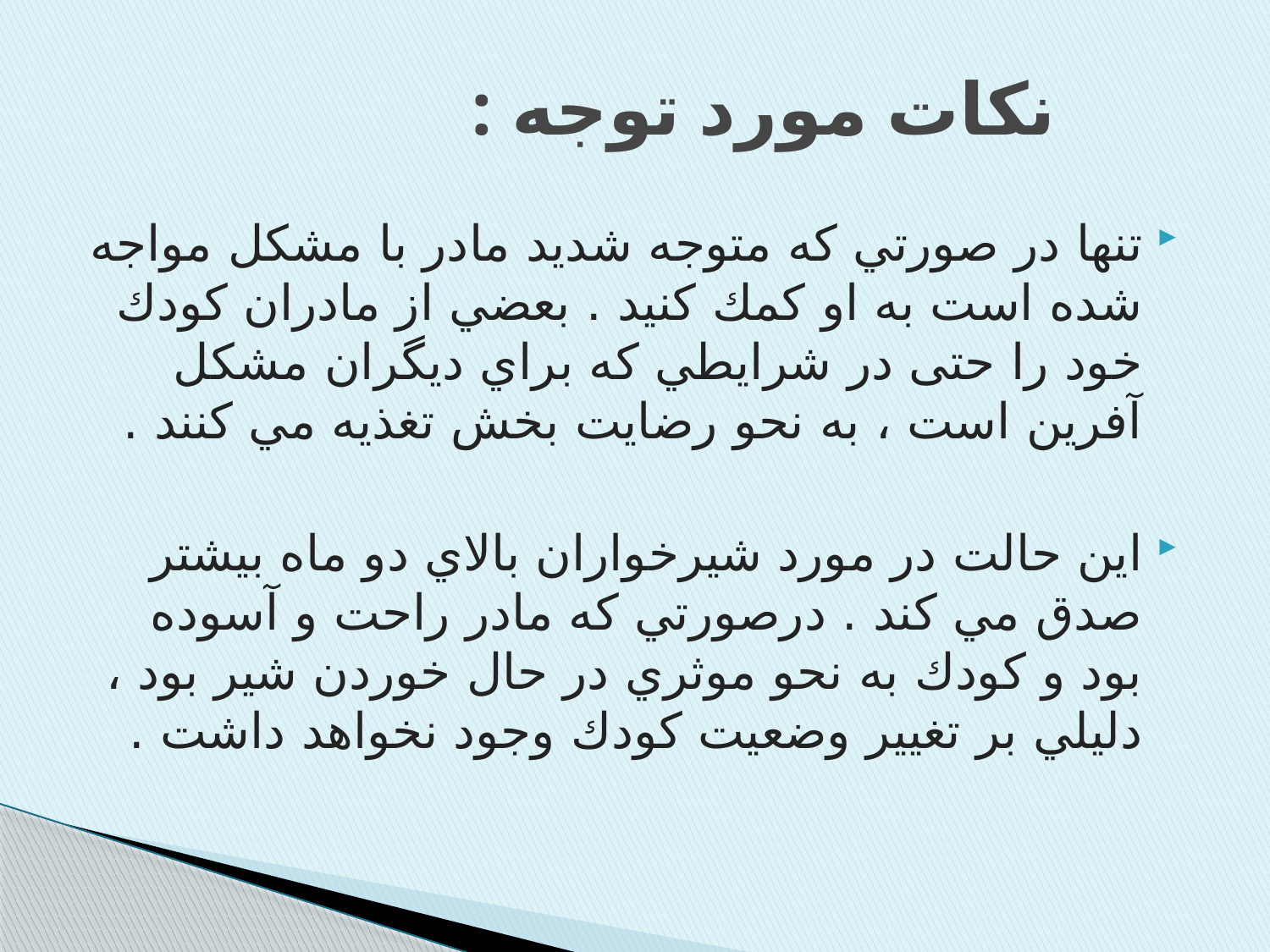

# نکات مورد توجه :
تنها در صورتي كه متوجه شديد مادر با مشكل مواجه شده است به او كمك كنيد . بعضي از مادران كودك خود را حتی در شرايطي كه براي ديگران مشكل آفرين است ، به نحو رضايت بخش تغذيه مي كنند .

اين حالت در مورد شيرخواران بالاي دو ماه بيشتر صدق مي كند . درصورتي كه مادر راحت و آسوده بود و كودك به نحو موثري در حال خوردن شير بود ، دليلي بر تغيير وضعيت كودك وجود نخواهد داشت .